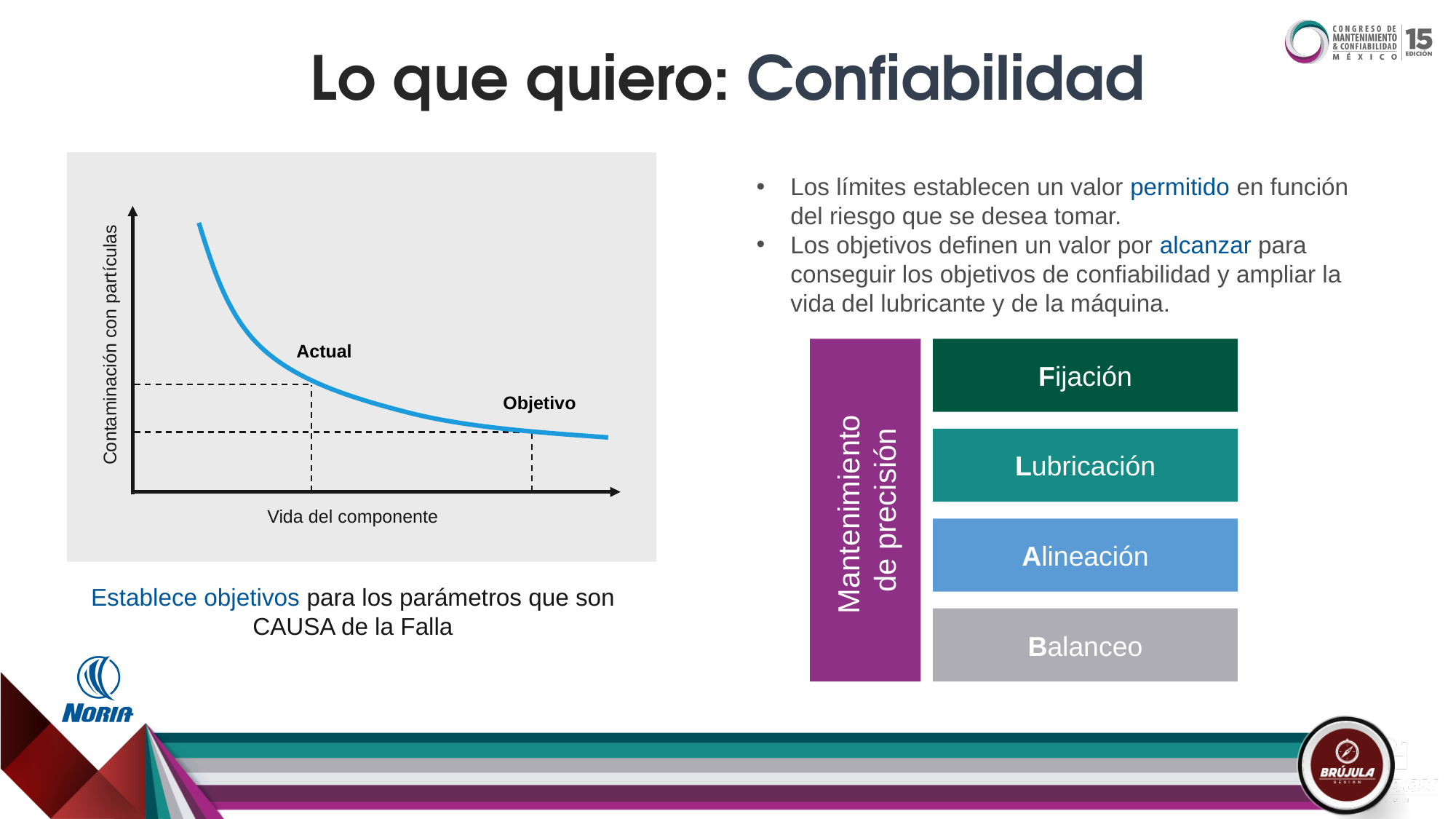

# Lo que quiero: Confiabilidad

Los límites establecen un valor permitido en función del riesgo que se desea tomar.
Los objetivos definen un valor por alcanzar para conseguir los objetivos de confiabilidad y ampliar la vida del lubricante y de la máquina.

Contaminación con partículas
Actual
Fijación
Mantenimiento
de precisión
Objetivo
Lubricación
Vida del componente
Alineación
Establece objetivos para los parámetros que son CAUSA de la Falla
Balanceo